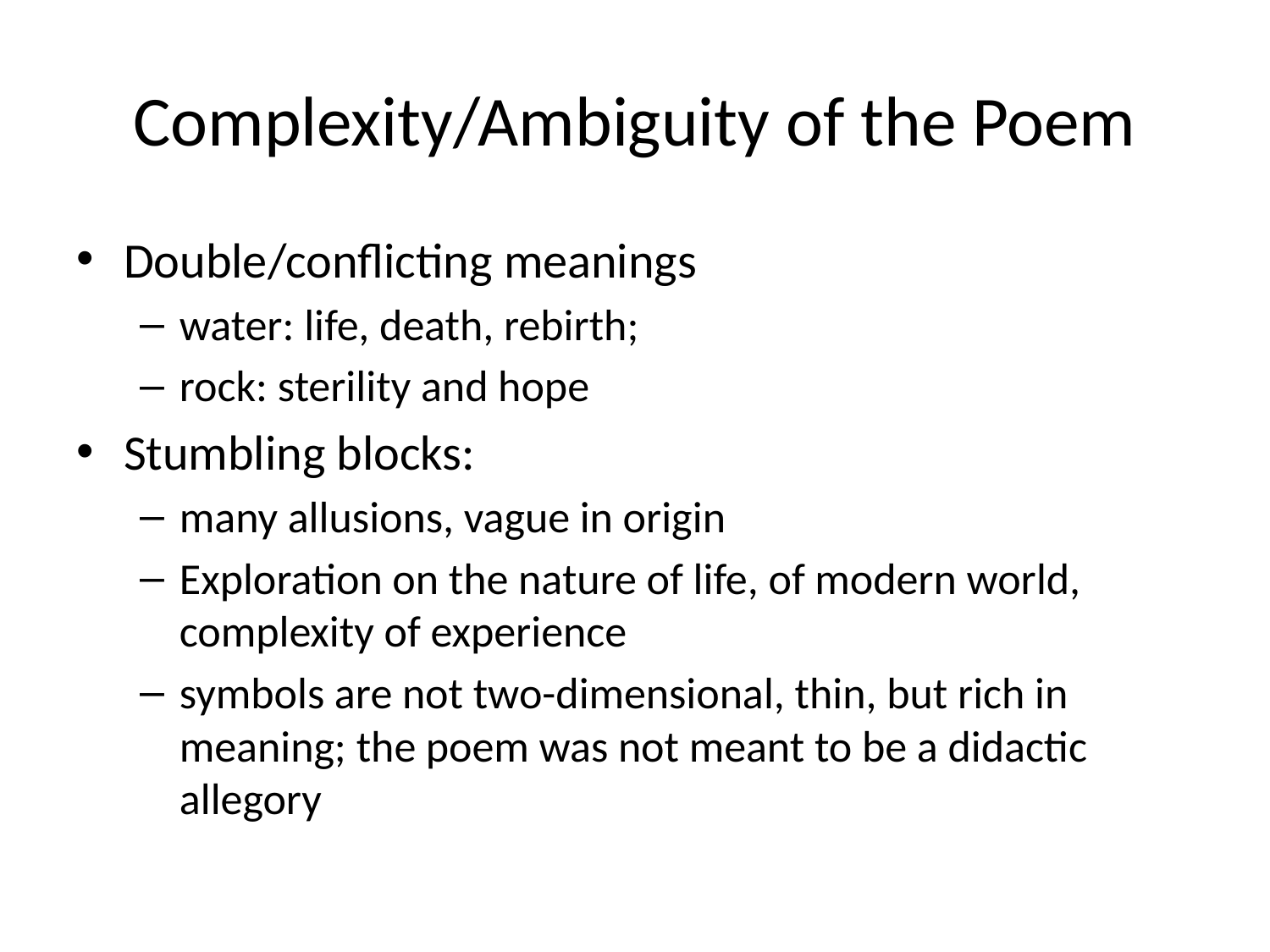

# Complexity/Ambiguity of the Poem
Double/conflicting meanings
water: life, death, rebirth;
rock: sterility and hope
Stumbling blocks:
many allusions, vague in origin
Exploration on the nature of life, of modern world, complexity of experience
symbols are not two-dimensional, thin, but rich in meaning; the poem was not meant to be a didactic allegory